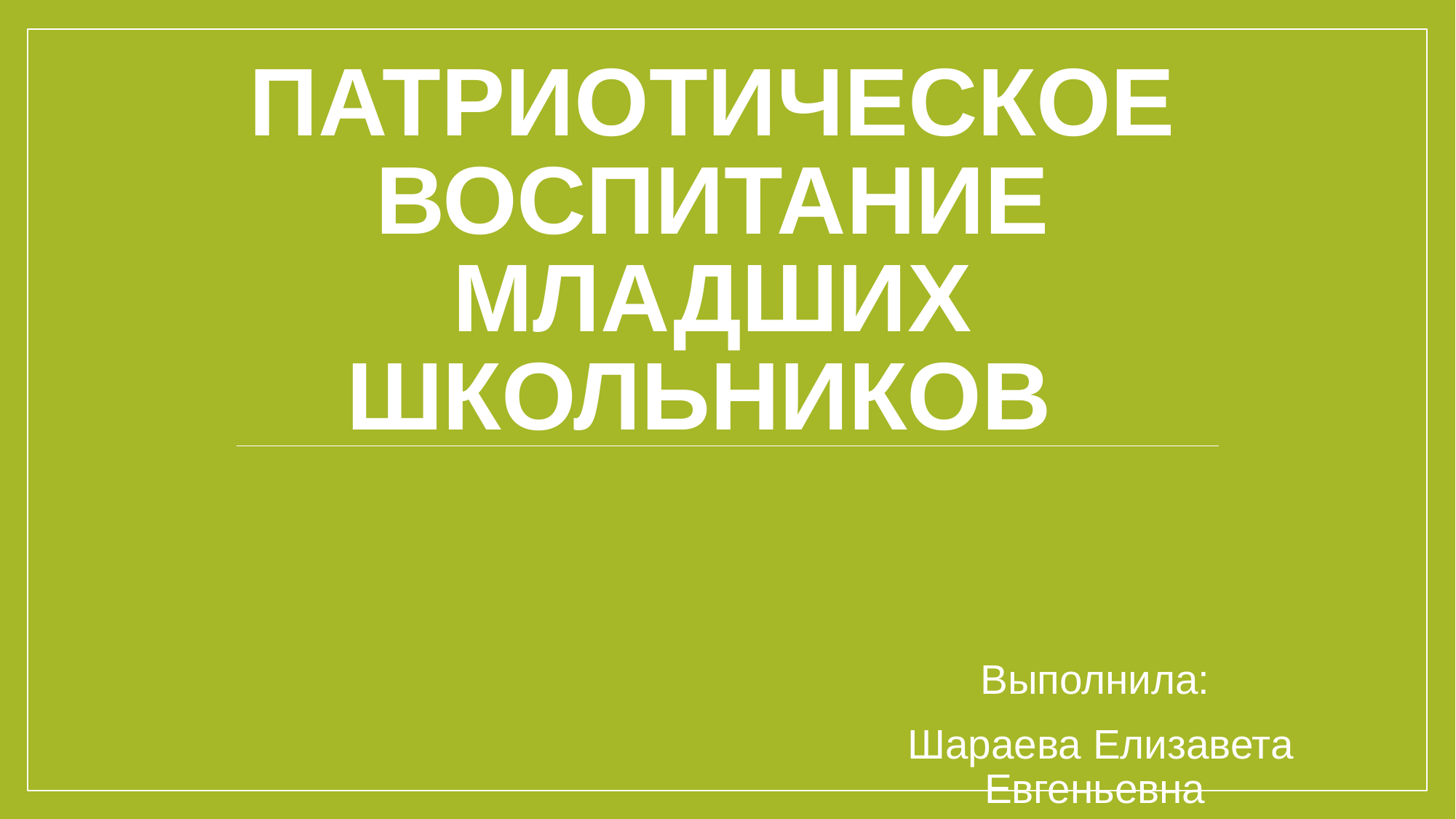

# ПАТРИОТИЧЕСКОЕ ВОСПИТАНИЕ МЛАДШИХ ШКОЛЬНИКОВ
Выполнила:
Шараева Елизавета Евгеньевна